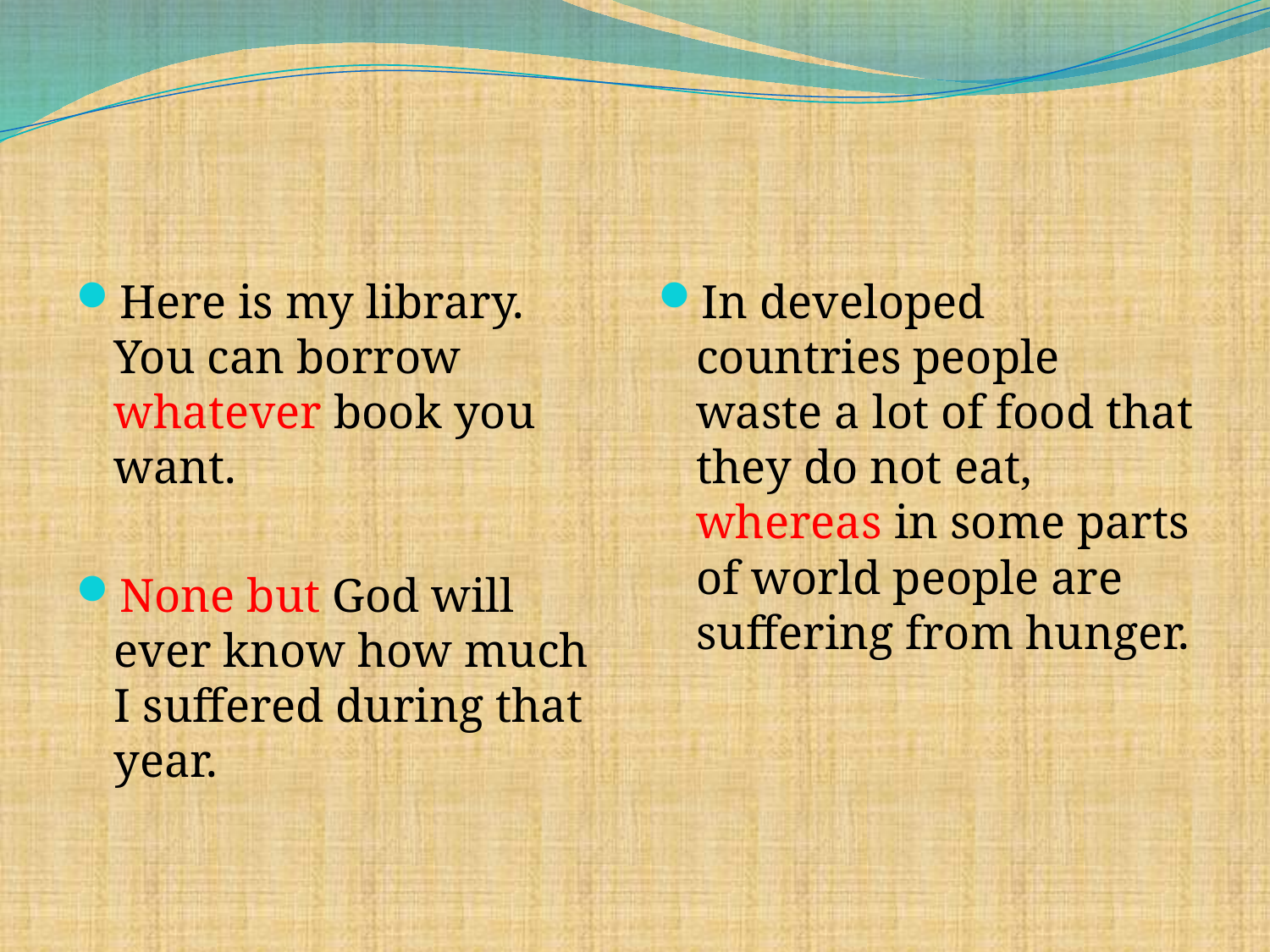

Here is my library. You can borrow whatever book you want.

None but God will ever know how much I suffered during that year.

In developed countries people waste a lot of food that they do not eat, whereas in some parts of world people are suffering from hunger.